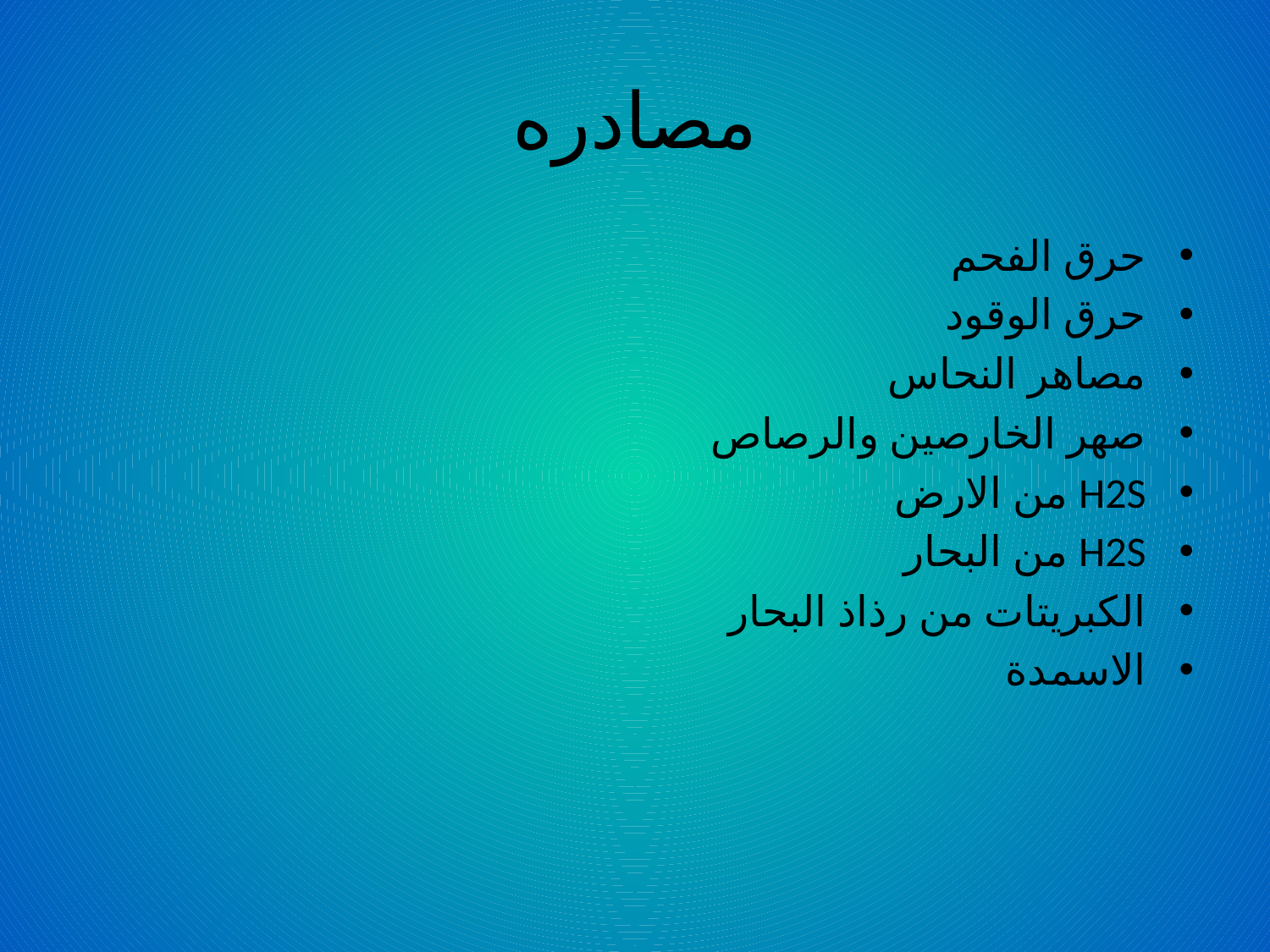

# مصادره
حرق الفحم
حرق الوقود
مصاهر النحاس
صهر الخارصين والرصاص
H2S من الارض
H2S من البحار
الكبريتات من رذاذ البحار
الاسمدة